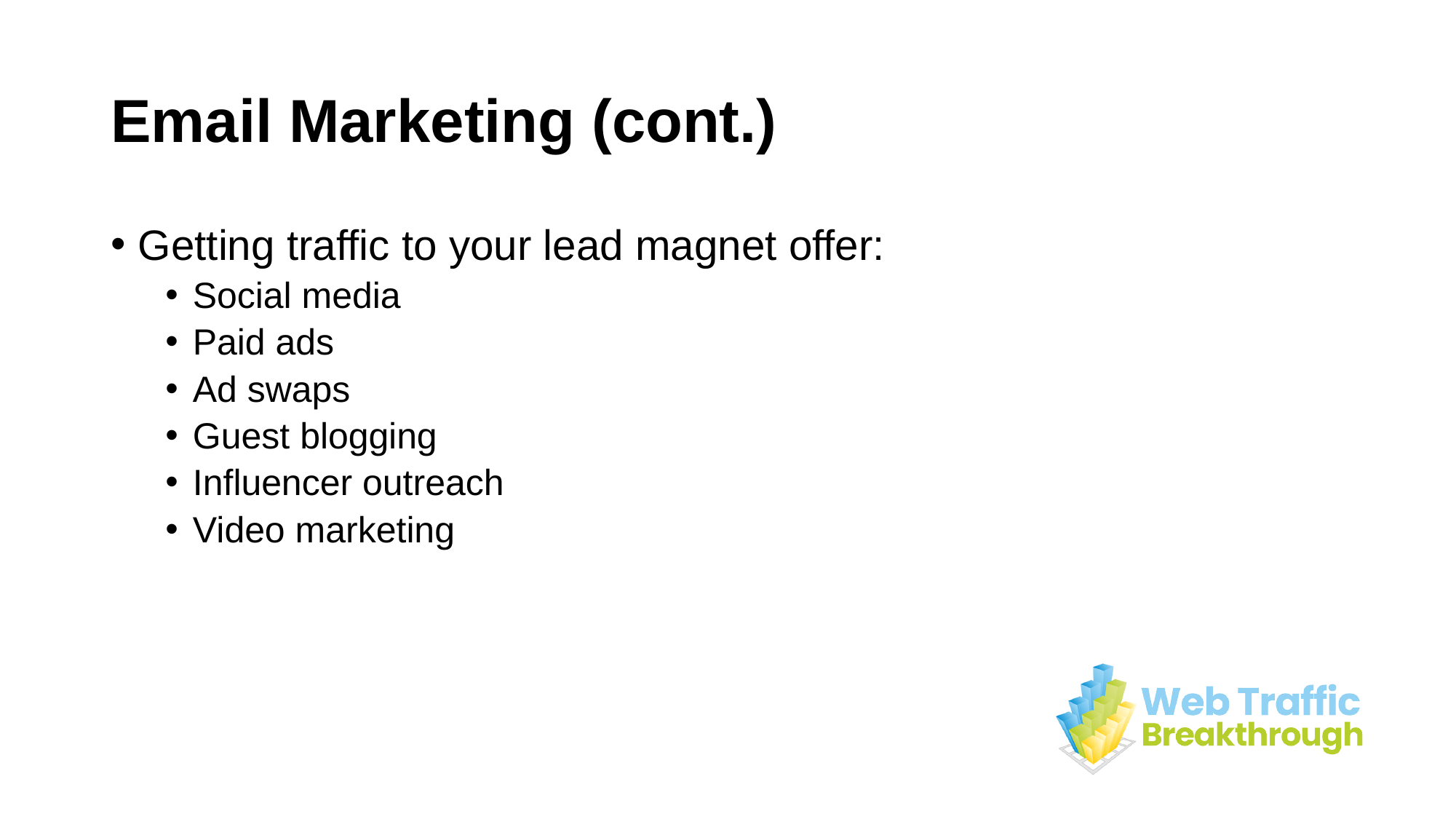

# Email Marketing (cont.)
Getting traffic to your lead magnet offer:
Social media
Paid ads
Ad swaps
Guest blogging
Influencer outreach
Video marketing